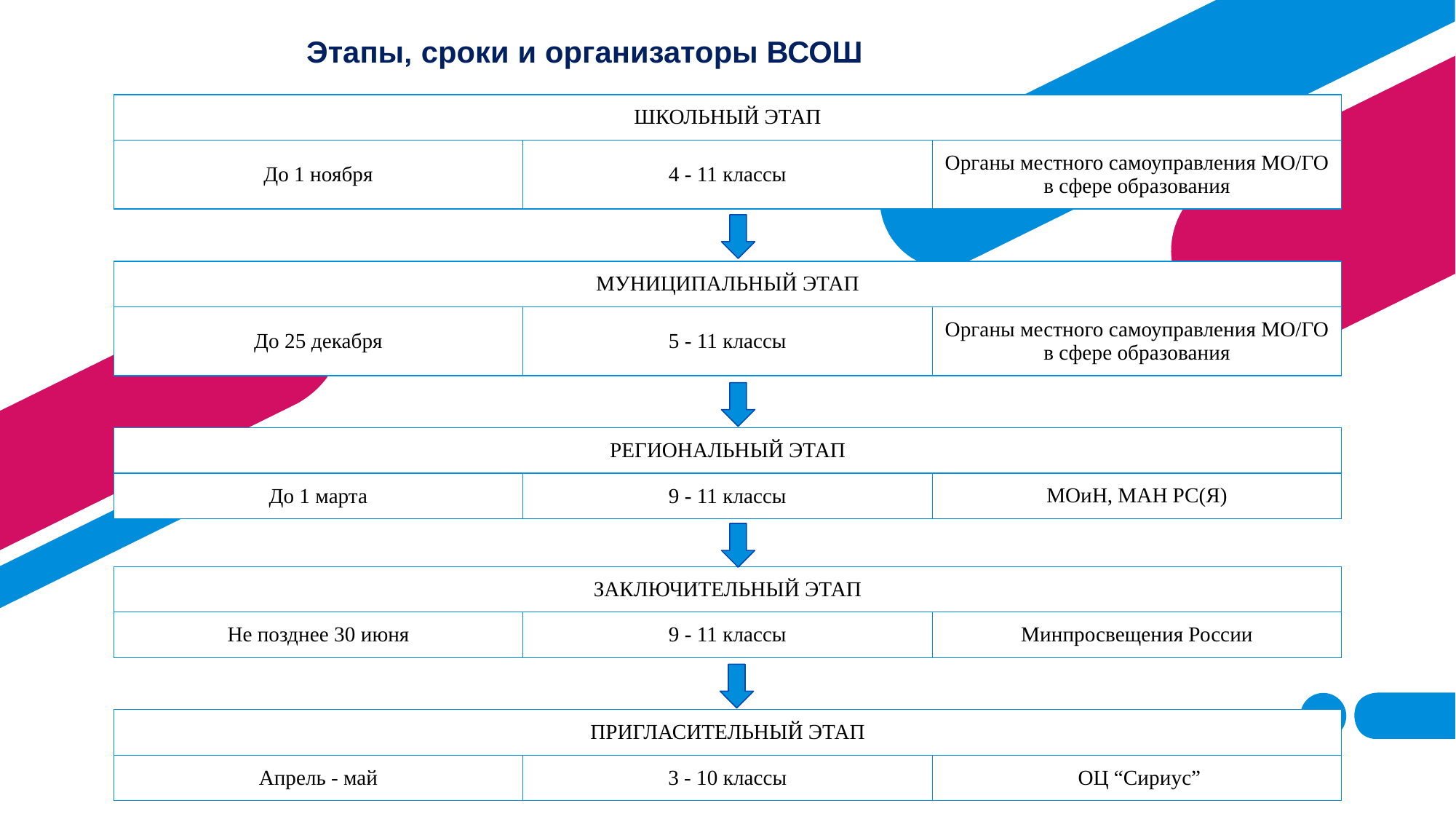

Этапы, сроки и организаторы ВСОШ
| ШКОЛЬНЫЙ ЭТАП |  |  |
| --- | --- | --- |
| До 1 ноября | 4 - 11 классы | Органы местного самоуправления МО/ГО в сфере образования |

| МУНИЦИПАЛЬНЫЙ ЭТАП |  |  |
| --- | --- | --- |
| До 25 декабря | 5 - 11 классы | Органы местного самоуправления МО/ГО в сфере образования |

| РЕГИОНАЛЬНЫЙ ЭТАП |  |  |
| --- | --- | --- |
| До 1 марта | 9 - 11 классы | МОиН, МАН РС(Я) |

| ЗАКЛЮЧИТЕЛЬНЫЙ ЭТАП |  |  |
| --- | --- | --- |
| Не позднее 30 июня | 9 - 11 классы | Минпросвещения России |

| ПРИГЛАСИТЕЛЬНЫЙ ЭТАП |  |  |
| --- | --- | --- |
| Апрель - май | 3 - 10 классы | ОЦ “Сириус” |
2